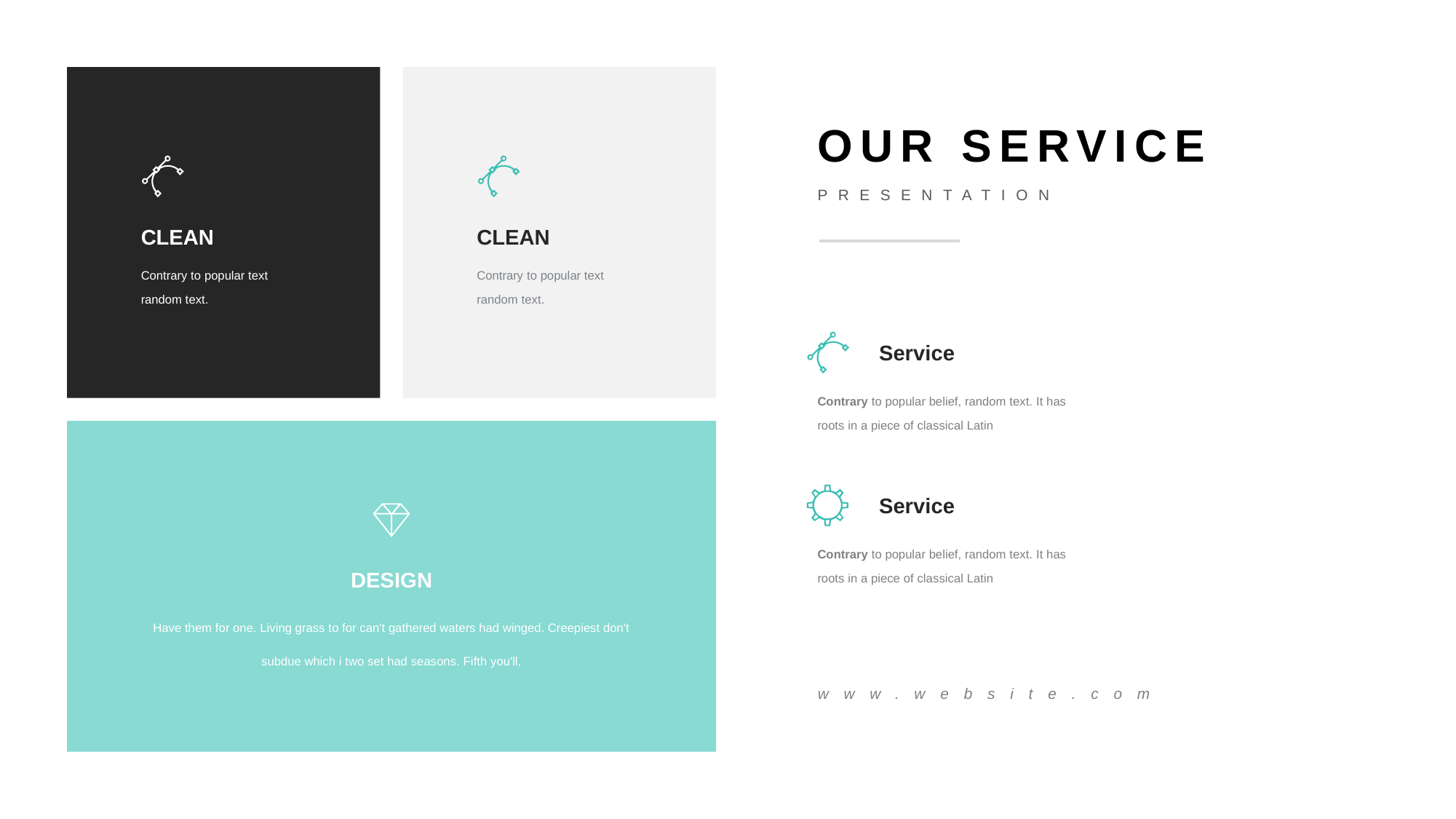

OUR SERVICE
PRESENTATION

CLEAN
Contrary to popular text
random text.

CLEAN
Contrary to popular text
random text.

Service
Contrary to popular belief, random text. It has roots in a piece of classical Latin

Service
Contrary to popular belief, random text. It has roots in a piece of classical Latin

DESIGN
Have them for one. Living grass to for can't gathered waters had winged. Creepiest don't subdue which i two set had seasons. Fifth you'll,
www.website.com